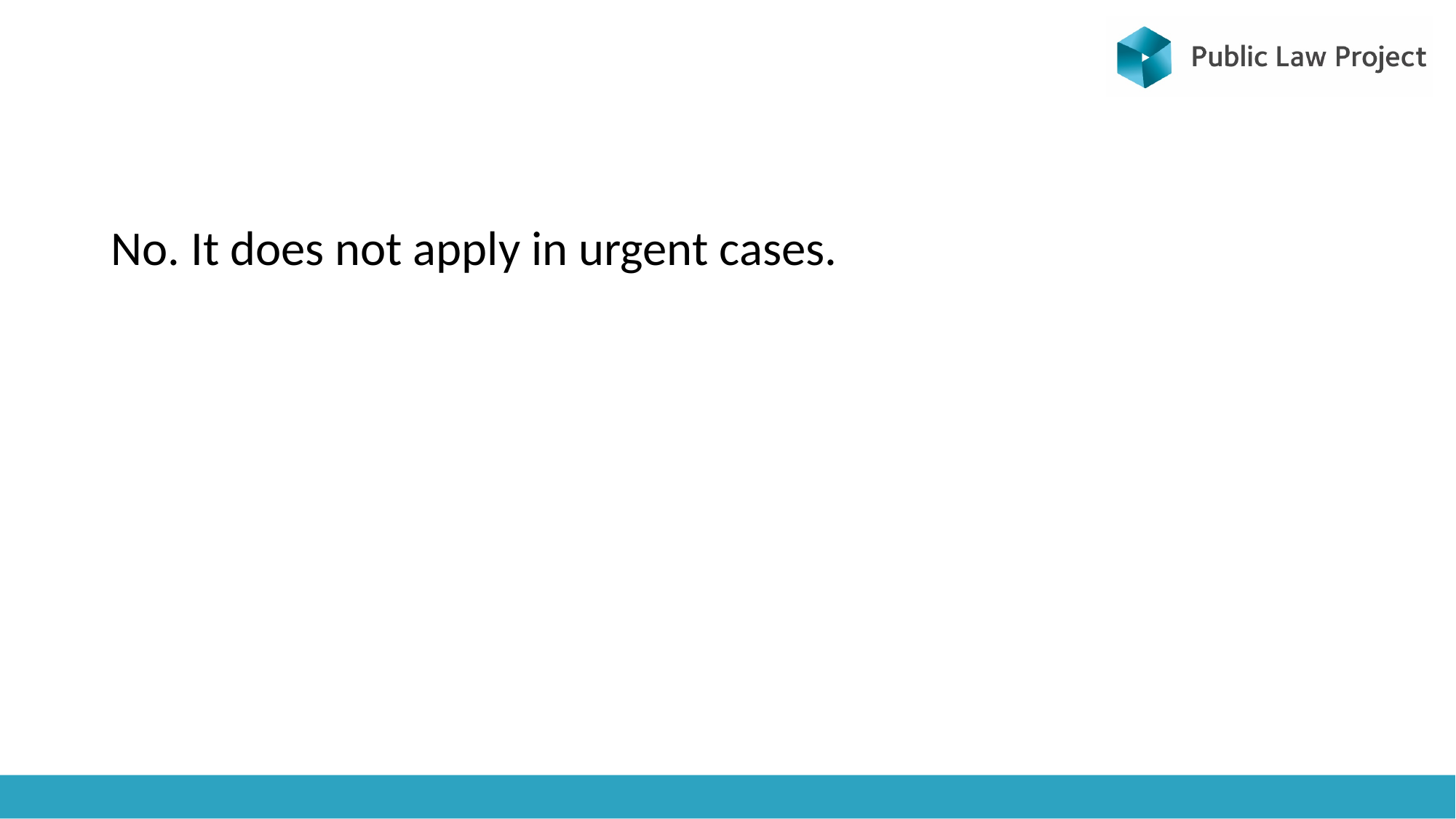

#
No. It does not apply in urgent cases.